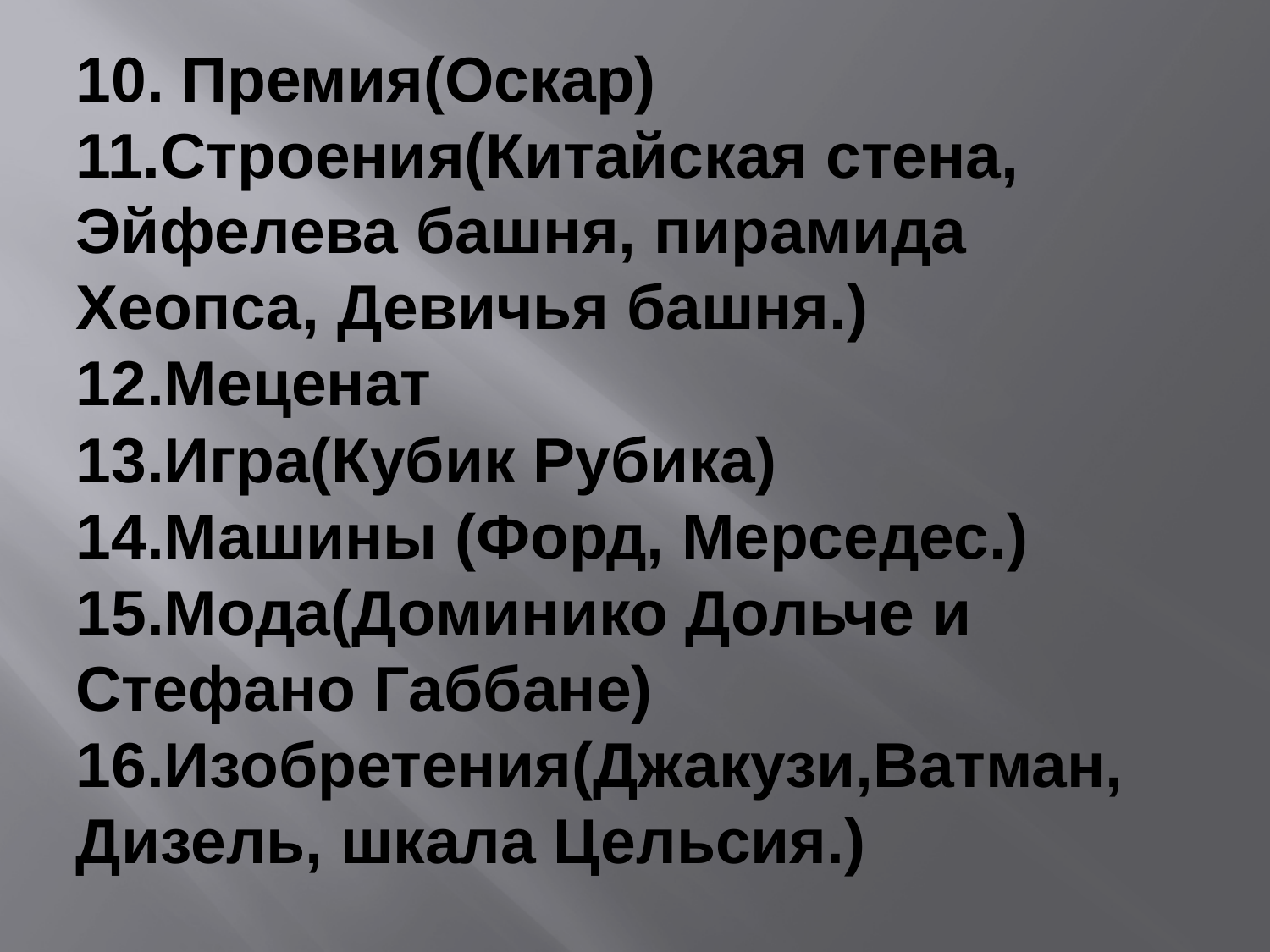

# 10. Премия(Оскар) 11.Строения(Китайская стена, Эйфелева башня, пирамида Хеопса, Девичья башня.) 12.Меценат 13.Игра(Кубик Рубика) 14.Машины (Форд, Мерседес.) 15.Мода(Доминико Дольче и Стефано Габбане) 16.Изобретения(Джакузи,Ватман, Дизель, шкала Цельсия.)